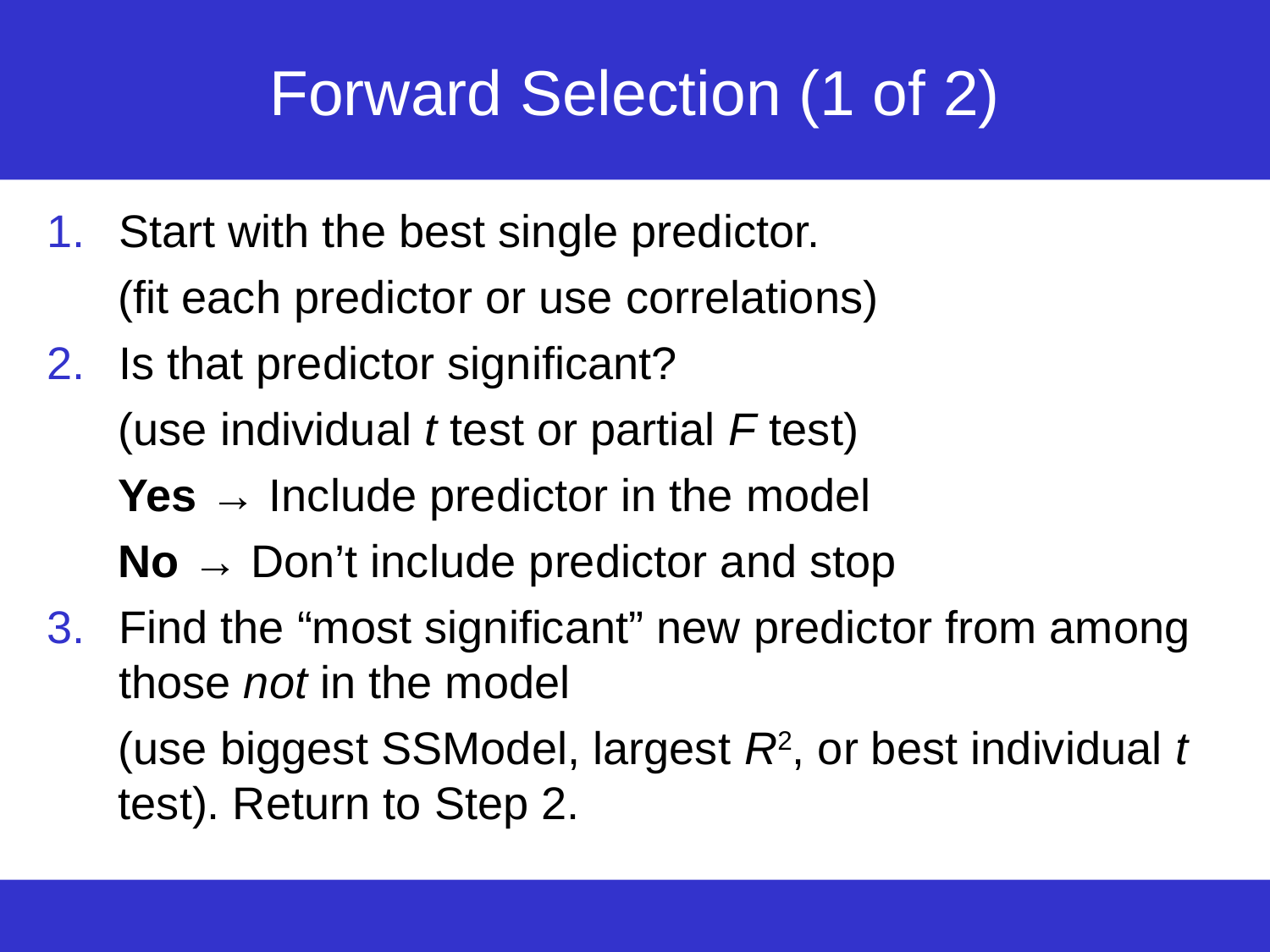

# Forward Selection (1 of 2)
Start with the best single predictor.
(fit each predictor or use correlations)
Is that predictor significant?
(use individual t test or partial F test)
Yes → Include predictor in the model
No → Don’t include predictor and stop
Find the “most significant” new predictor from among those not in the model
(use biggest SSModel, largest R2, or best individual t test). Return to Step 2.